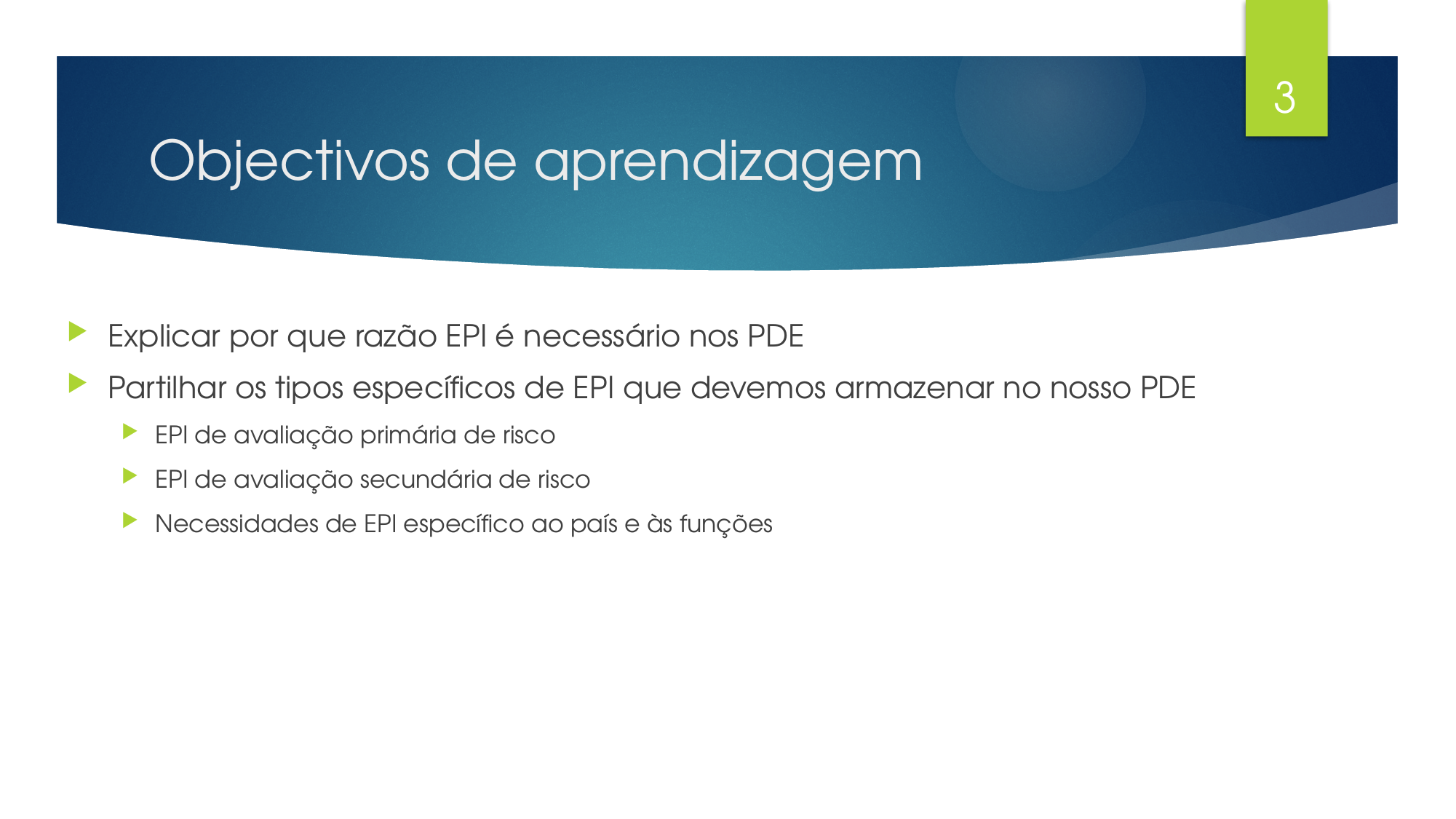

3
# Objectivos de aprendizagem
Explicar por que razão EPI é necessário nos PDE
Partilhar os tipos específicos de EPI que devemos armazenar no nosso PDE
EPI de avaliação primária de risco
EPI de avaliação secundária de risco
Necessidades de EPI específico ao país e às funções